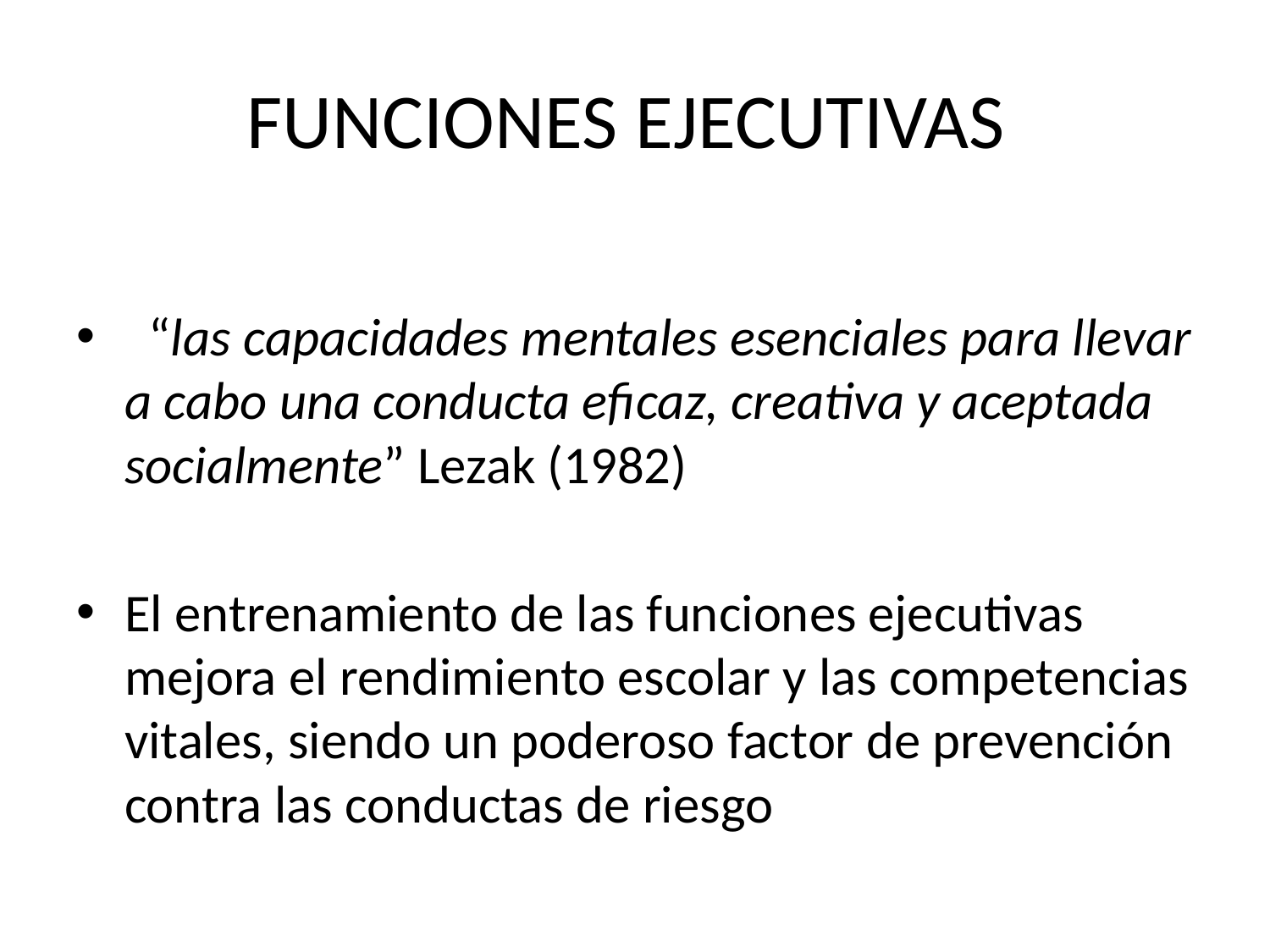

# FUNCIONES EJECUTIVAS

  “las capacidades mentales esenciales para llevar a cabo una conducta eficaz, creativa y aceptada socialmente” Lezak (1982)

El entrenamiento de las funciones ejecutivas mejora el rendimiento escolar y las competencias vitales, siendo un poderoso factor de prevención contra las conductas de riesgo